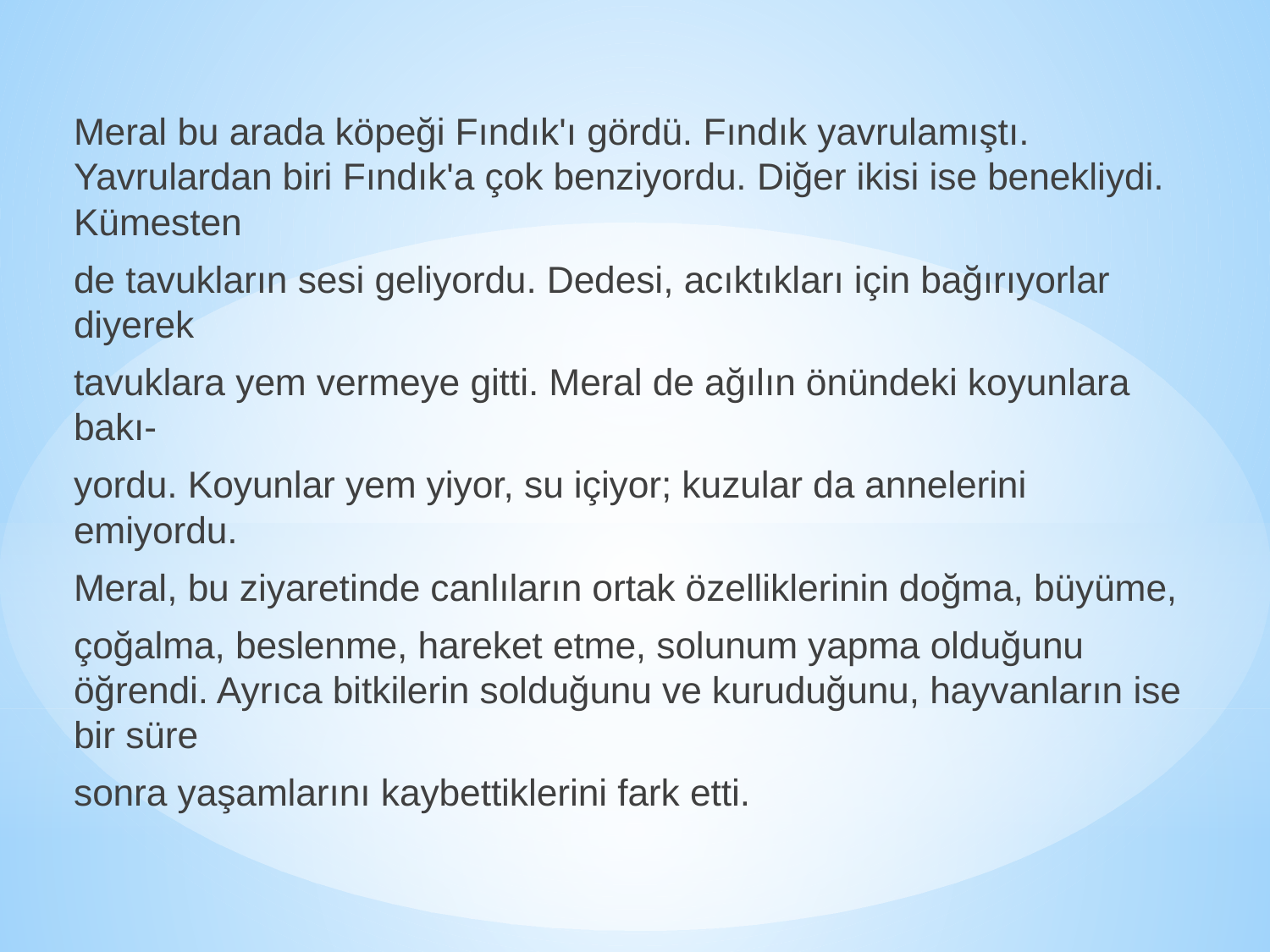

Meral bu arada köpeği Fındık'ı gördü. Fındık yavrulamıştı. Yavrulardan biri Fındık'a çok benziyordu. Diğer ikisi ise benekliydi. Kümesten
de tavukların sesi geliyordu. Dedesi, acıktıkları için bağırıyorlar diyerek
tavuklara yem vermeye gitti. Meral de ağılın önündeki koyunlara bakı-
yordu. Koyunlar yem yiyor, su içiyor; kuzular da annelerini emiyordu.
Meral, bu ziyaretinde canlıların ortak özelliklerinin doğma, büyüme,
çoğalma, beslenme, hareket etme, solunum yapma olduğunu öğrendi. Ayrıca bitkilerin solduğunu ve kuruduğunu, hayvanların ise bir süre
sonra yaşamlarını kaybettiklerini fark etti.